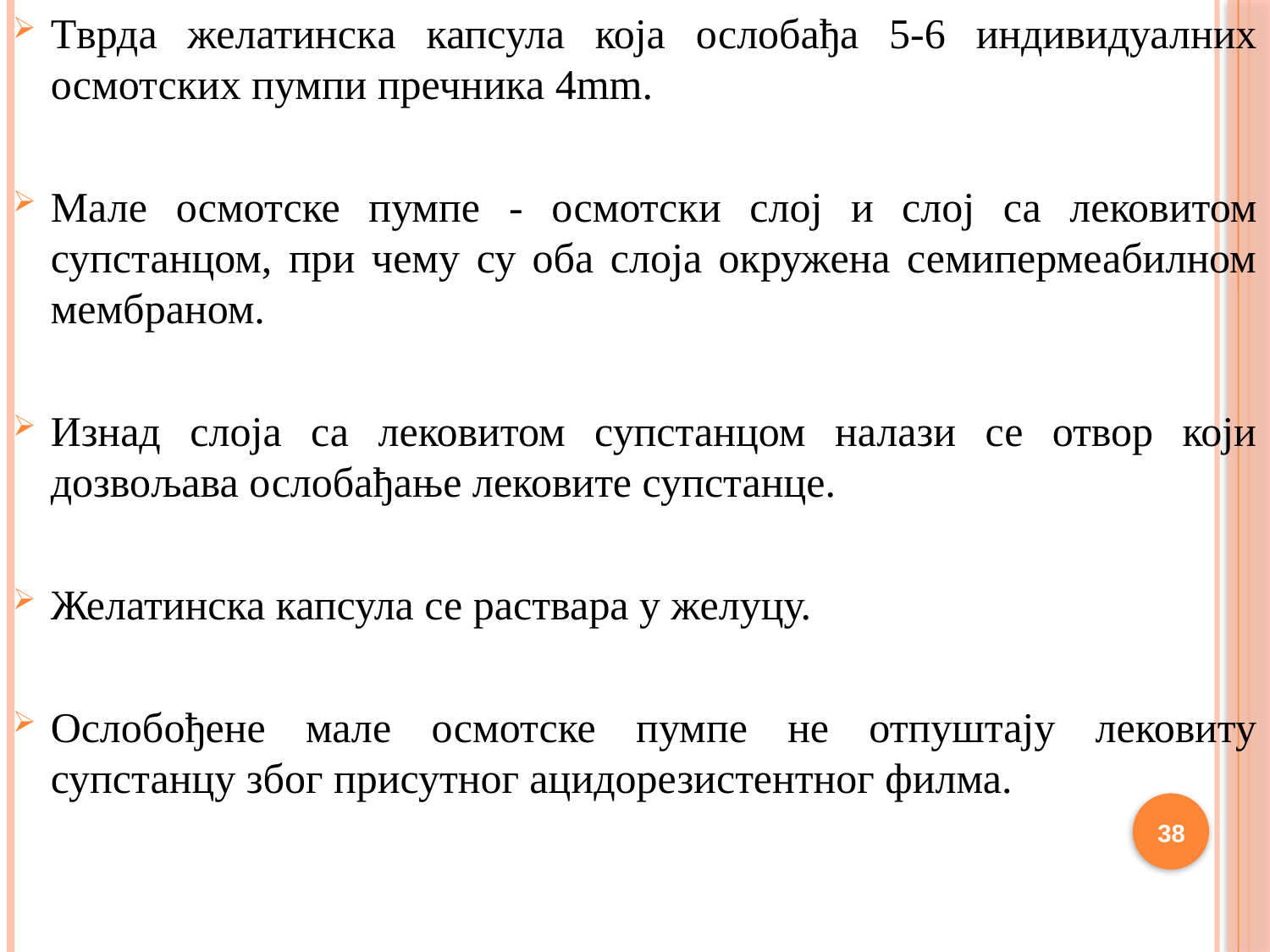

Тврда желатинска капсула која ослобађа 5-6 индивидуалних осмотских пумпи пречника 4mm.

Мале осмотске пумпе - осмотски слој и слој са лековитом супстанцом, при чему су оба слоја окружена семипермеабилном мембраном.

Изнад слоја са лековитом супстанцом налази се отвор који дозвољава ослобађање лековите супстанце.

Желатинска капсула се раствара у желуцу.

Ослобођене мале осмотске пумпе не отпуштају лековиту супстанцу због присутног ацидорезистентног филма.

38